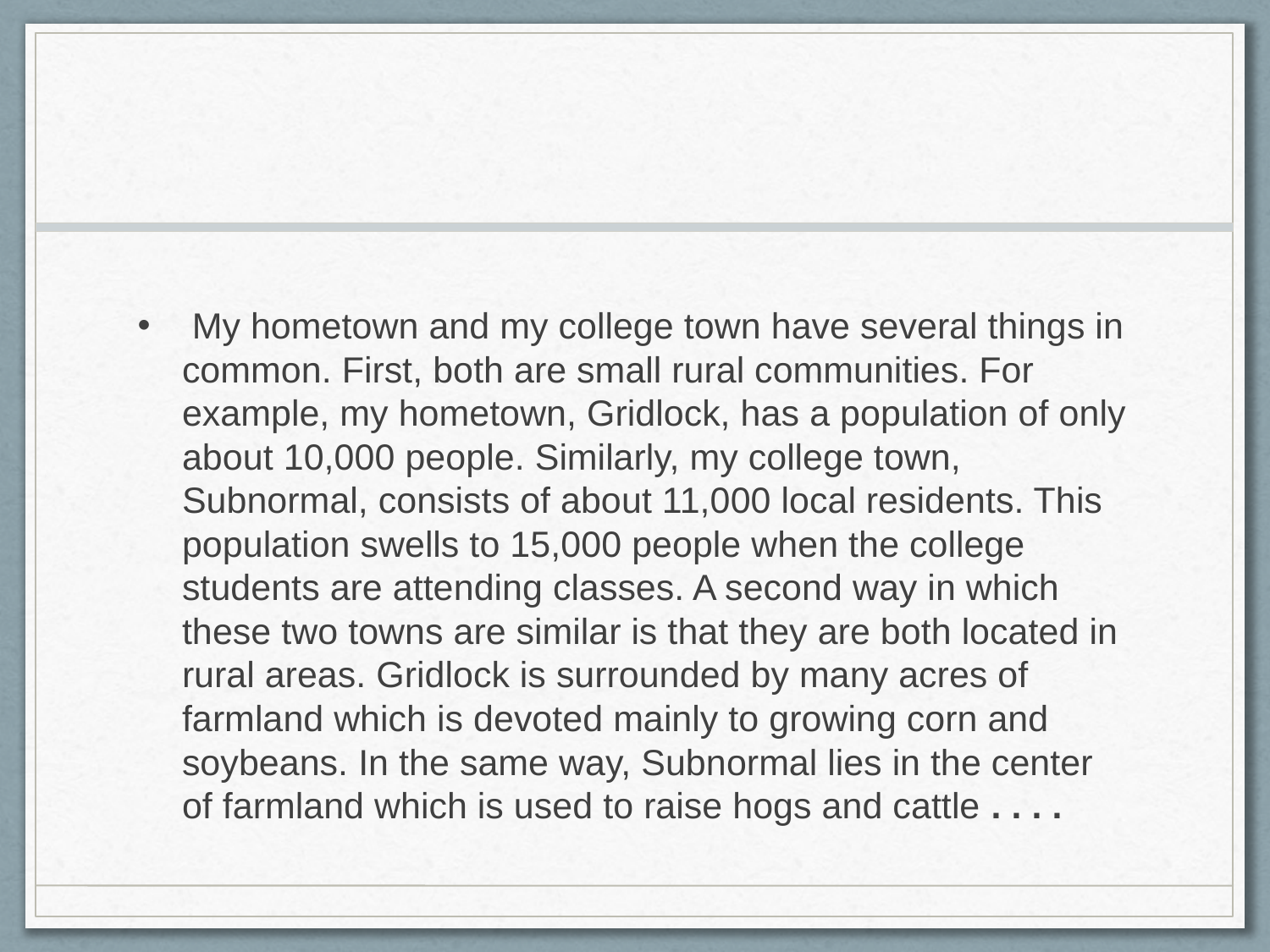

#
 My hometown and my college town have several things in common. First, both are small rural communities. For example, my hometown, Gridlock, has a population of only about 10,000 people. Similarly, my college town, Subnormal, consists of about 11,000 local residents. This population swells to 15,000 people when the college students are attending classes. A second way in which these two towns are similar is that they are both located in rural areas. Gridlock is surrounded by many acres of farmland which is devoted mainly to growing corn and soybeans. In the same way, Subnormal lies in the center of farmland which is used to raise hogs and cattle . . . .